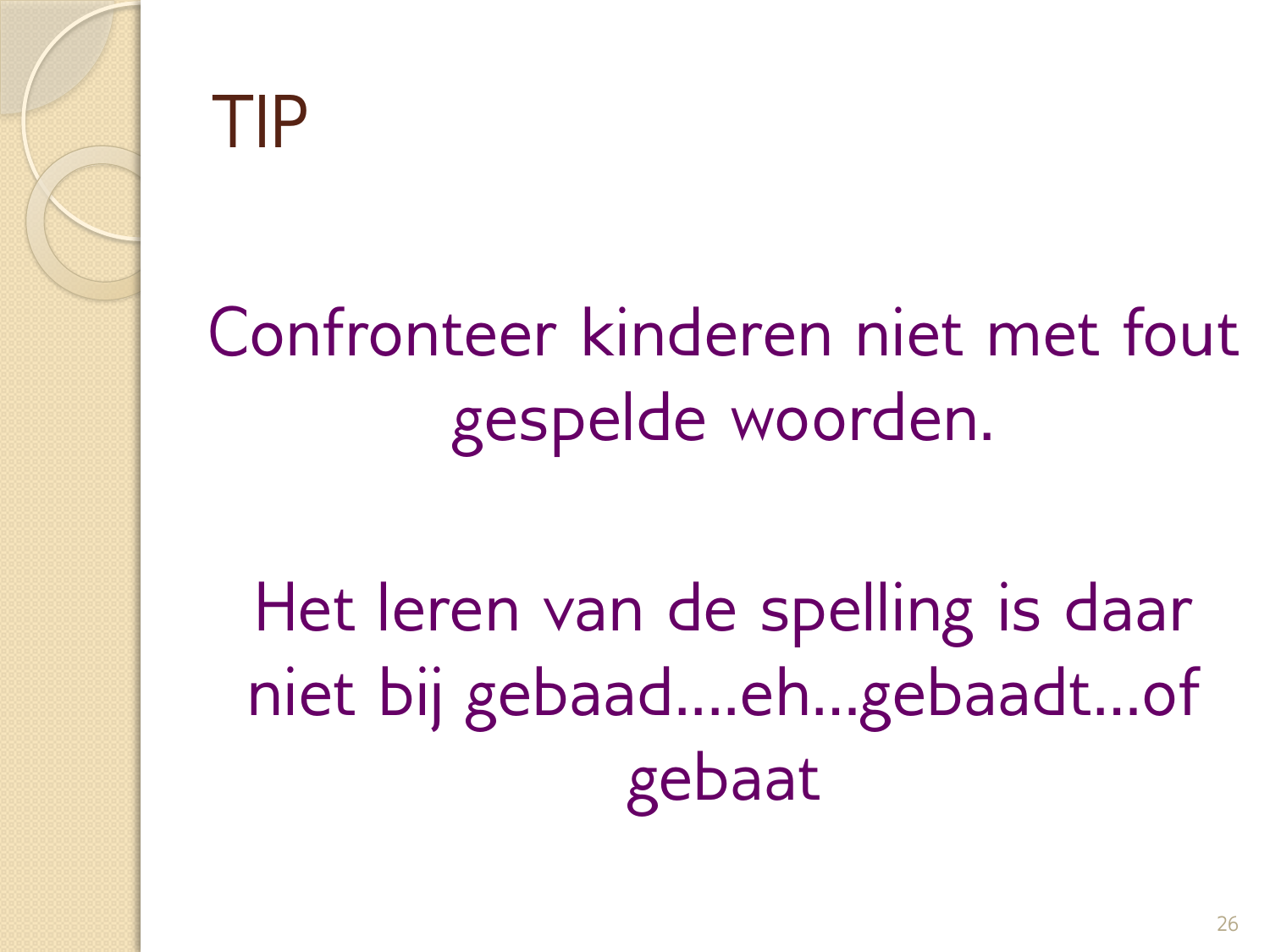

# TIP

Confronteer kinderen niet met fout gespelde woorden.

Het leren van de spelling is daar niet bij gebaad....eh…gebaadt…of gebaat

26